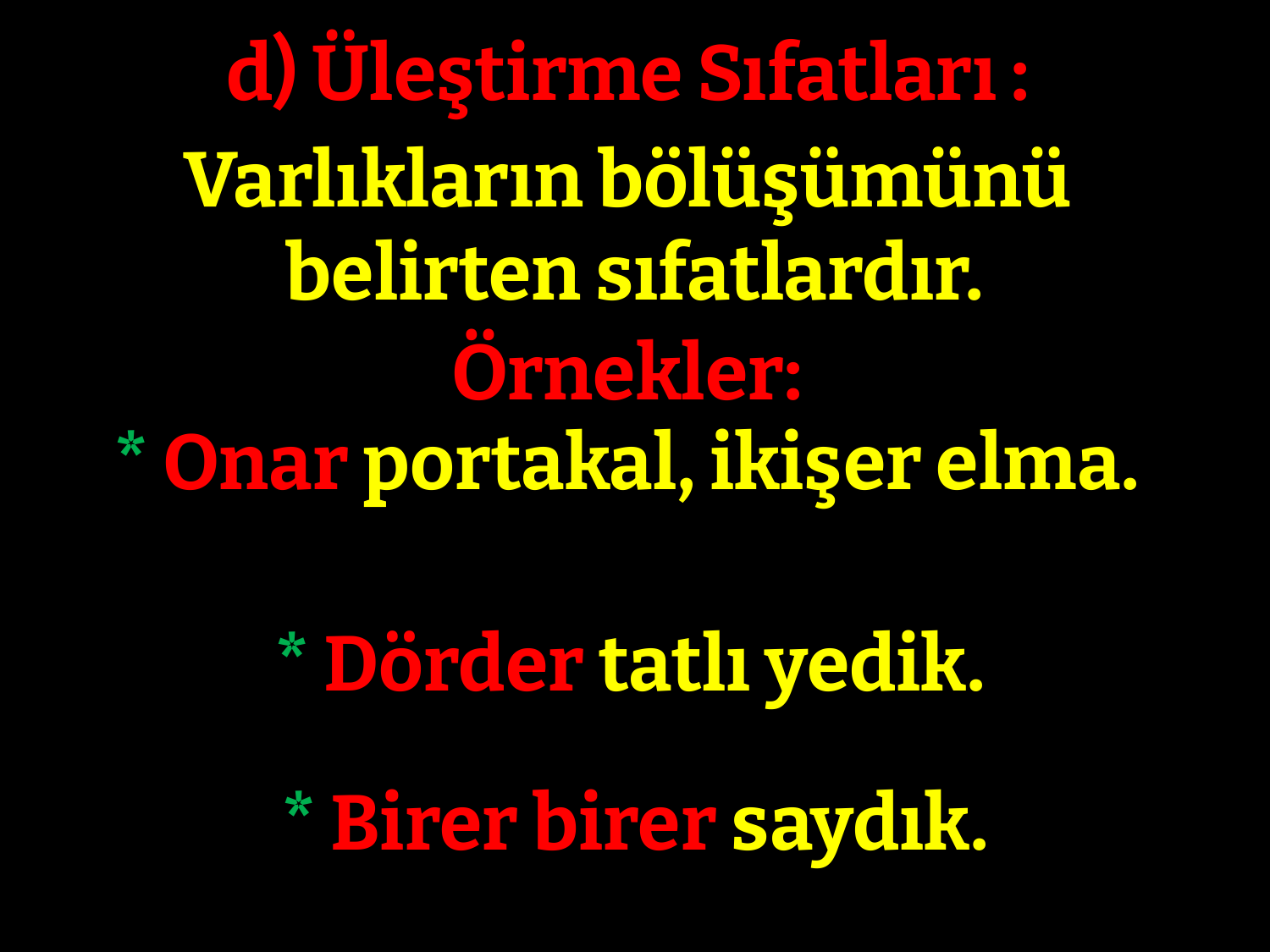

d) Üleştirme Sıfatları :
Varlıkların bölüşümünü
belirten sıfatlardır.
#
Örnekler:
* Onar portakal, ikişer elma.
* Dörder tatlı yedik.
* Birer birer saydık.